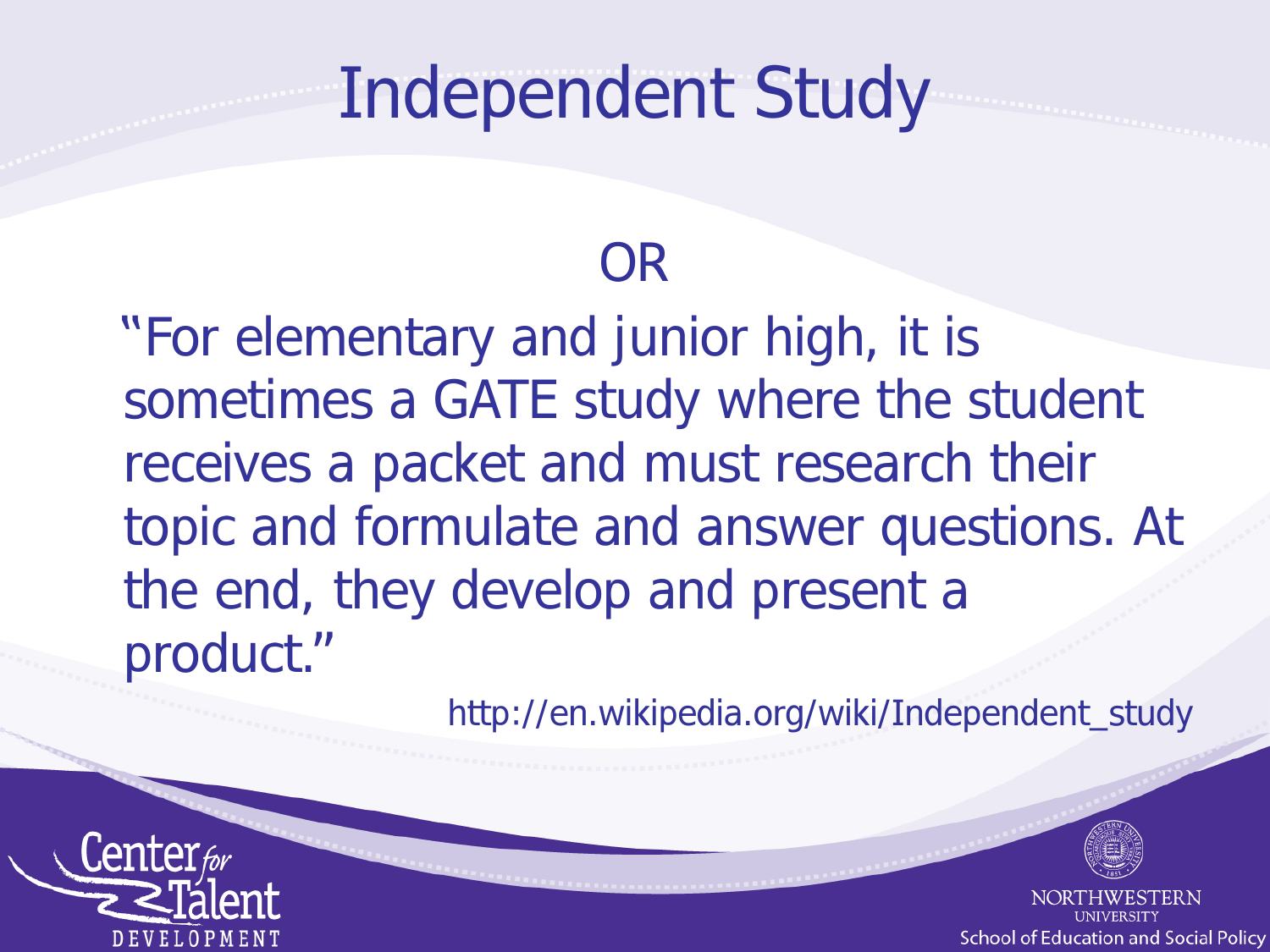

# Independent Study
OR
	“For elementary and junior high, it is sometimes a GATE study where the student receives a packet and must research their topic and formulate and answer questions. At the end, they develop and present a product.”
http://en.wikipedia.org/wiki/Independent_study